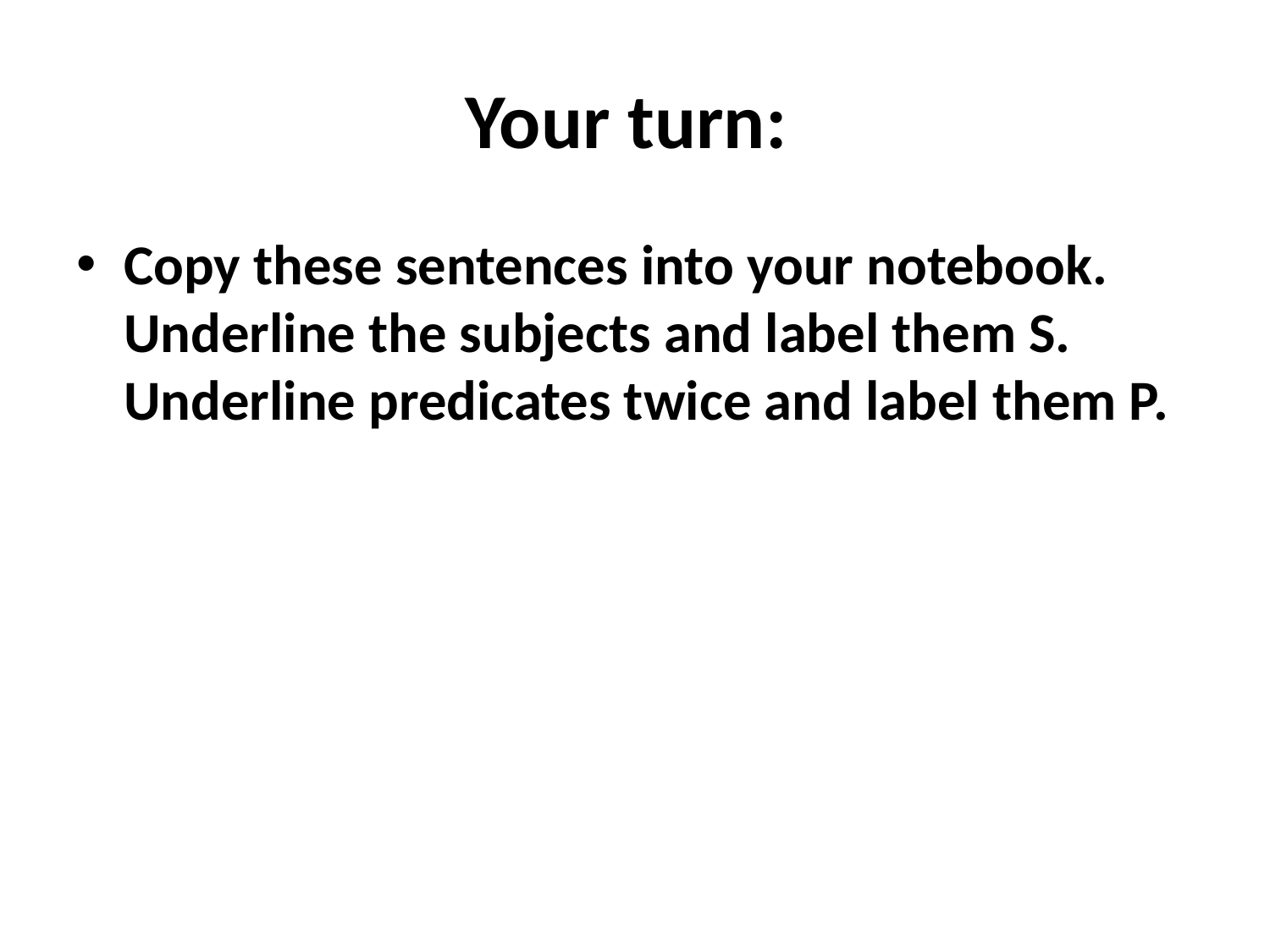

# Your turn:
Copy these sentences into your notebook. Underline the subjects and label them S. Underline predicates twice and label them P.